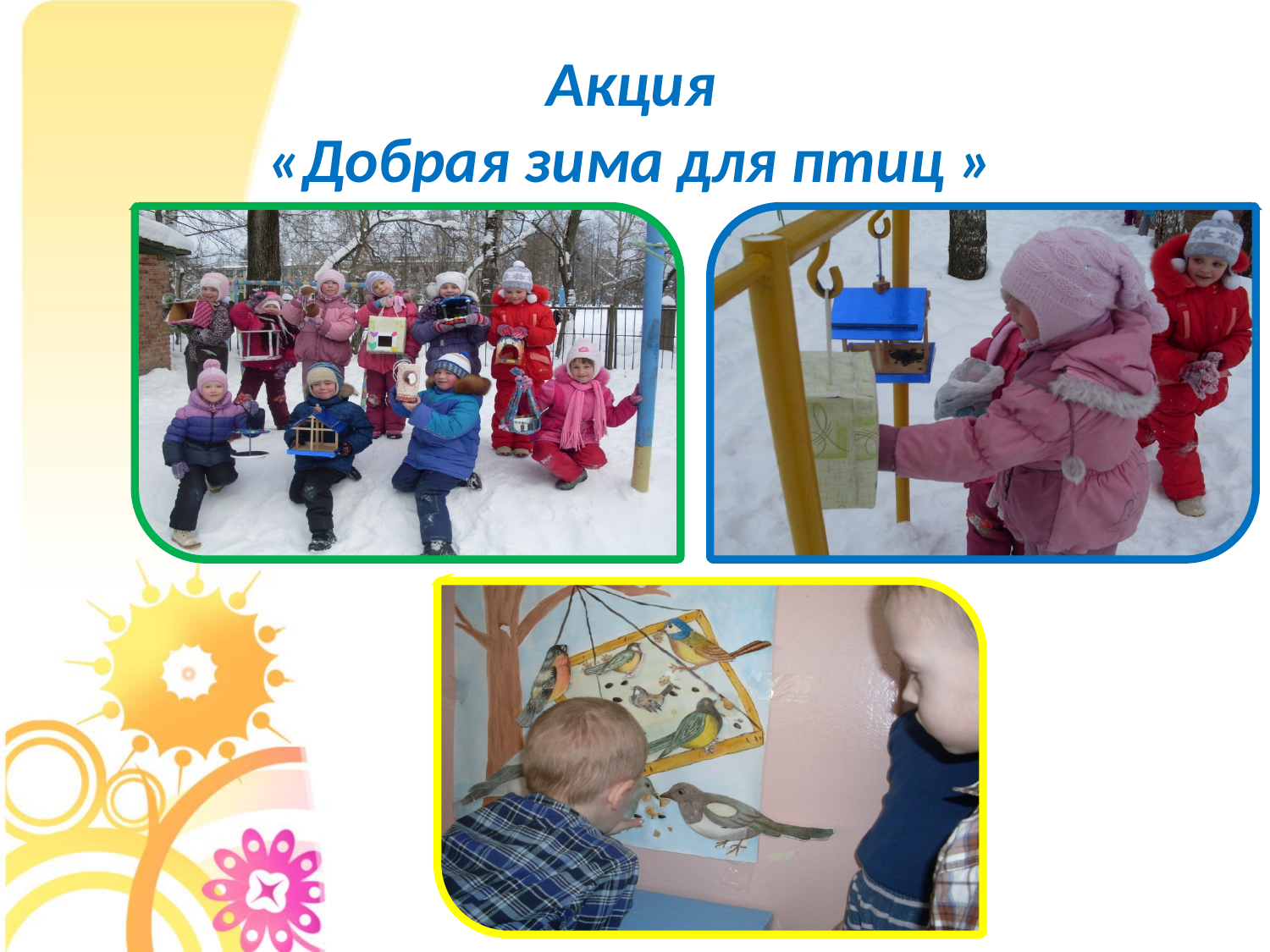

# Акция «Добрая зима для птиц »